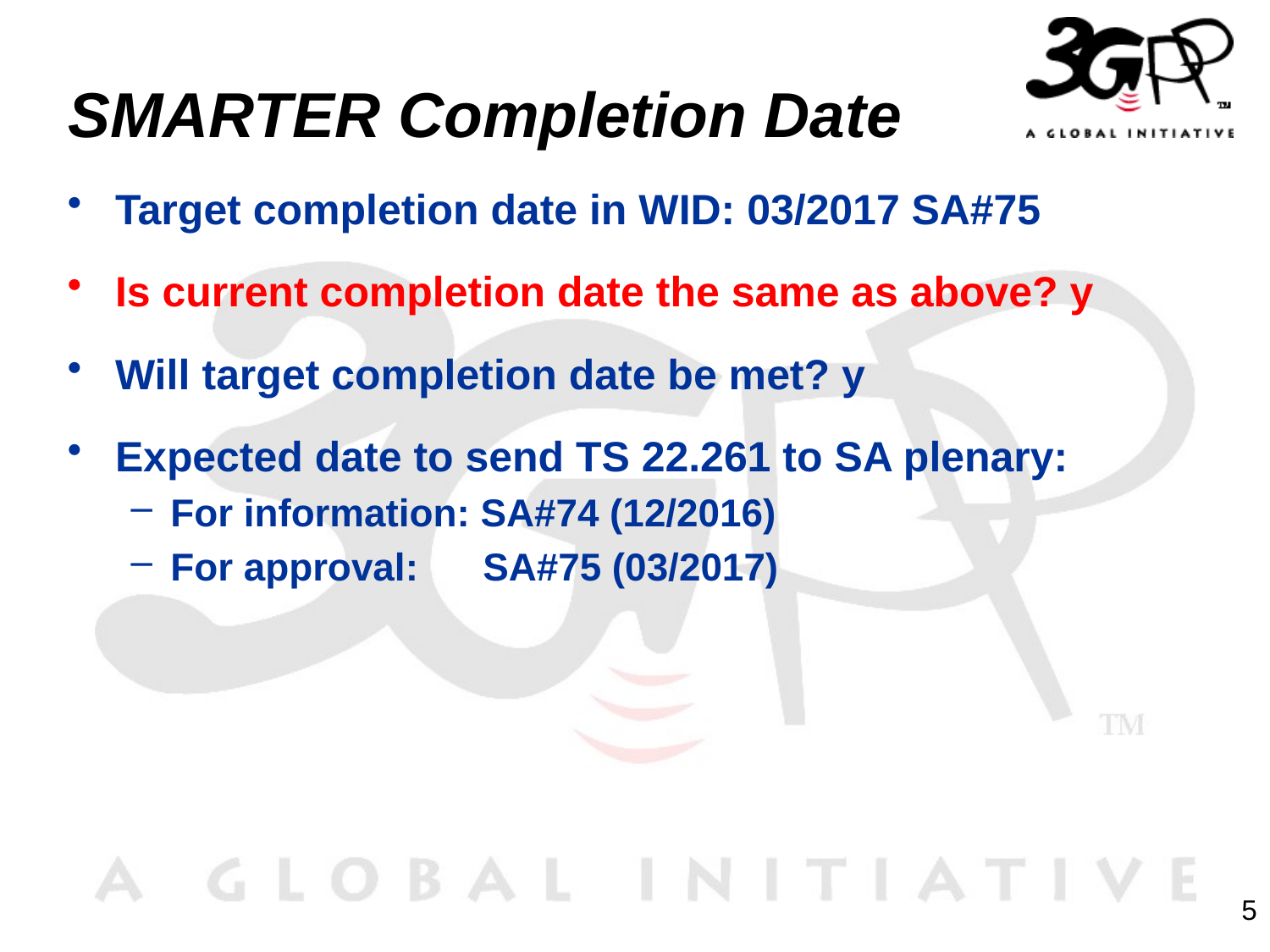

# SMARTER Completion Date
Target completion date in WID: 03/2017 SA#75
Is current completion date the same as above? y
Will target completion date be met? y
Expected date to send TS 22.261 to SA plenary:
For information: SA#74 (12/2016)
For approval:      SA#75 (03/2017)
5